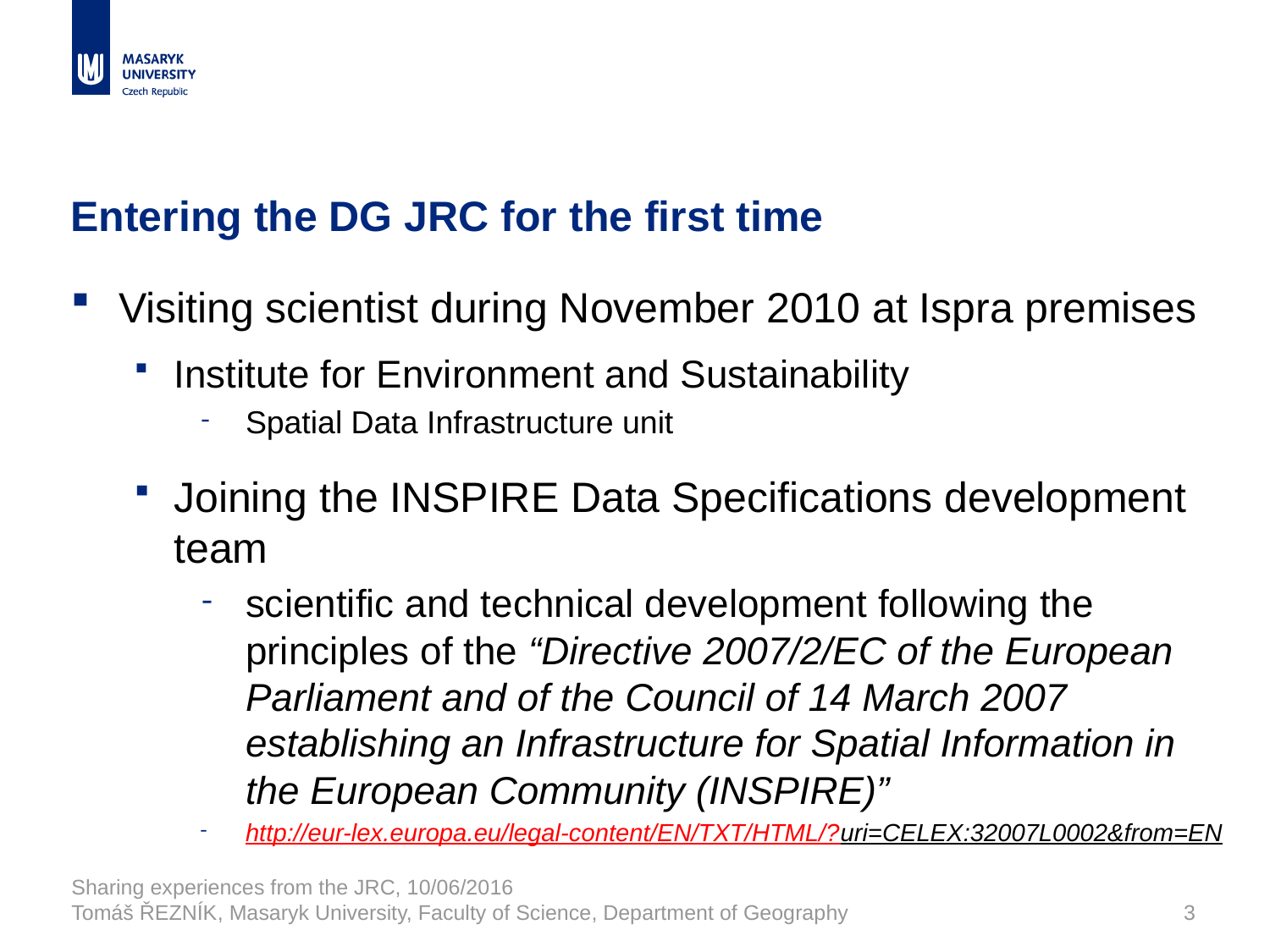

# Entering the DG JRC for the first time
Visiting scientist during November 2010 at Ispra premises
Institute for Environment and Sustainability
Spatial Data Infrastructure unit
Joining the INSPIRE Data Specifications development team
scientific and technical development following the principles of the “Directive 2007/2/EC of the European Parliament and of the Council of 14 March 2007 establishing an Infrastructure for Spatial Information in the European Community (INSPIRE)”
http://eur-lex.europa.eu/legal-content/EN/TXT/HTML/?uri=CELEX:32007L0002&from=EN

Sharing experiences from the JRC, 10/06/2016
Tomáš ŘEZNÍK, Masaryk University, Faculty of Science, Department of Geography
3